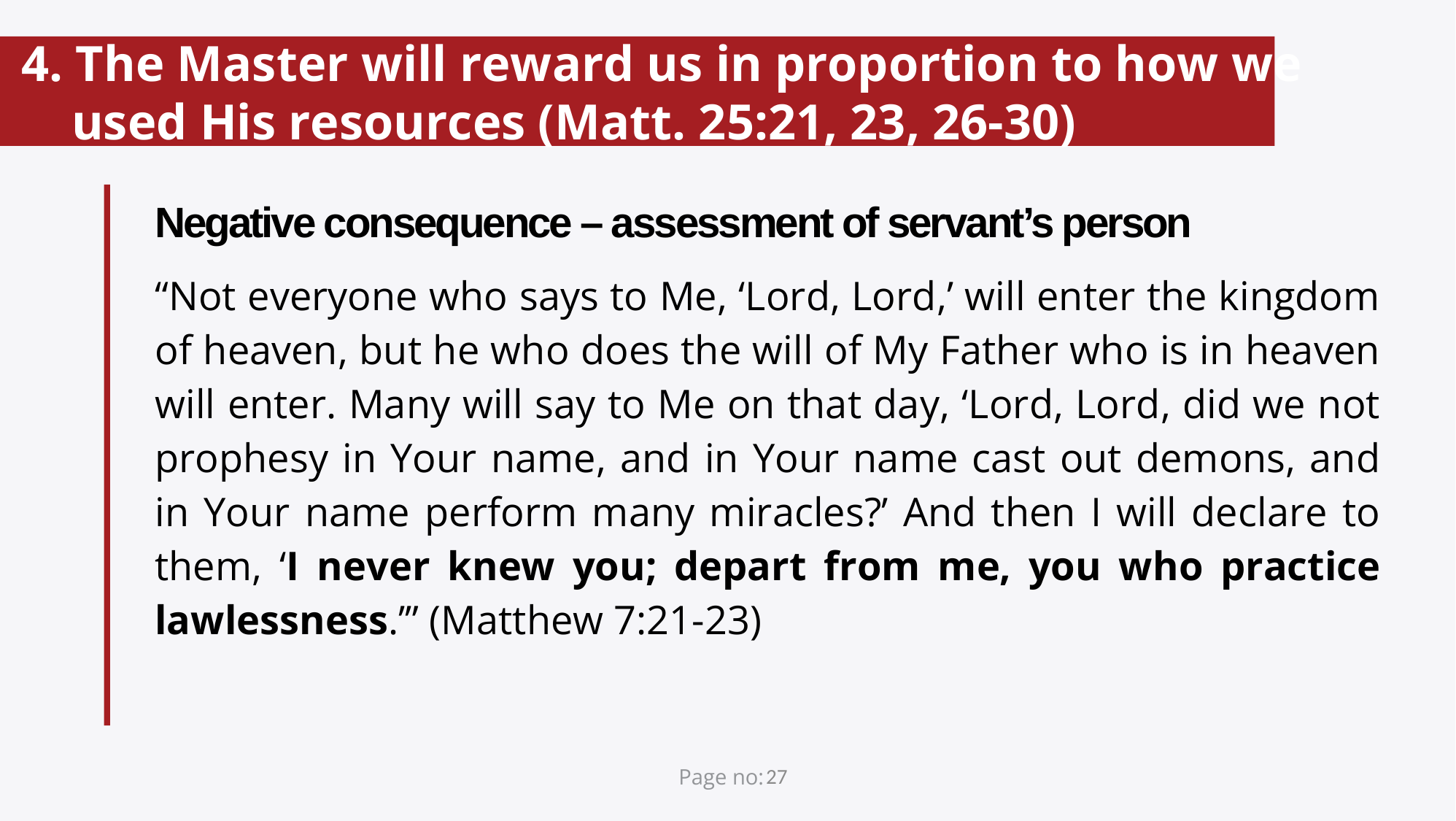

# 4. The Master will reward us in proportion to how we used His resources (Matt. 25:21, 23, 26-30)
Negative consequence – assessment of servant’s person
“Not everyone who says to Me, ‘Lord, Lord,’ will enter the kingdom of heaven, but he who does the will of My Father who is in heaven will enter. Many will say to Me on that day, ‘Lord, Lord, did we not prophesy in Your name, and in Your name cast out demons, and in Your name perform many miracles?’ And then I will declare to them, ‘I never knew you; depart from me, you who practice lawlessness.’” (Matthew 7:21-23)